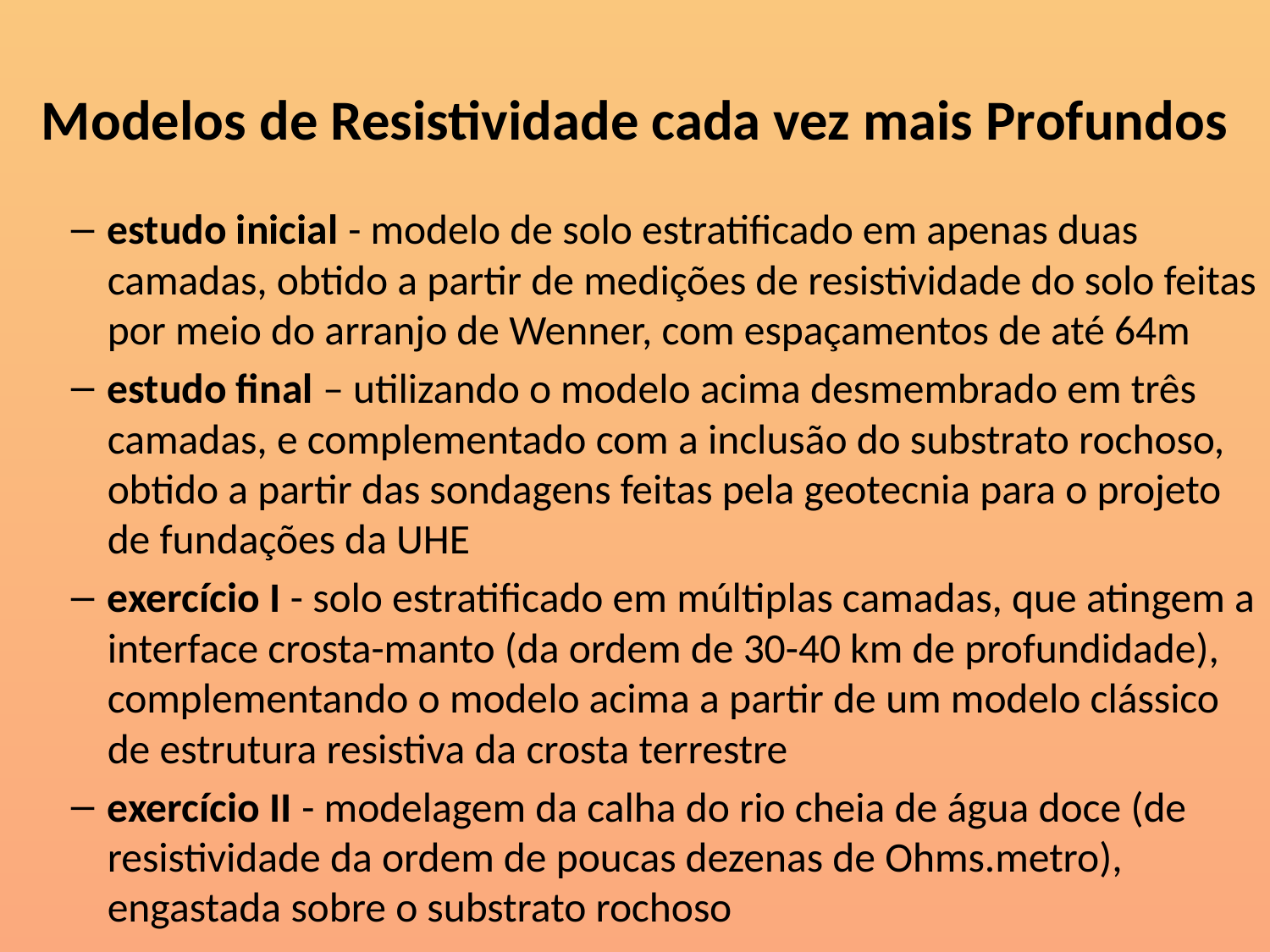

# Modelos de Resistividade cada vez mais Profundos
estudo inicial - modelo de solo estratificado em apenas duas camadas, obtido a partir de medições de resistividade do solo feitas por meio do arranjo de Wenner, com espaçamentos de até 64m
estudo final – utilizando o modelo acima desmembrado em três camadas, e complementado com a inclusão do substrato rochoso, obtido a partir das sondagens feitas pela geotecnia para o projeto de fundações da UHE
exercício I - solo estratificado em múltiplas camadas, que atingem a interface crosta-manto (da ordem de 30-40 km de profundidade), complementando o modelo acima a partir de um modelo clássico de estrutura resistiva da crosta terrestre
exercício II - modelagem da calha do rio cheia de água doce (de resistividade da ordem de poucas dezenas de Ohms.metro), engastada sobre o substrato rochoso